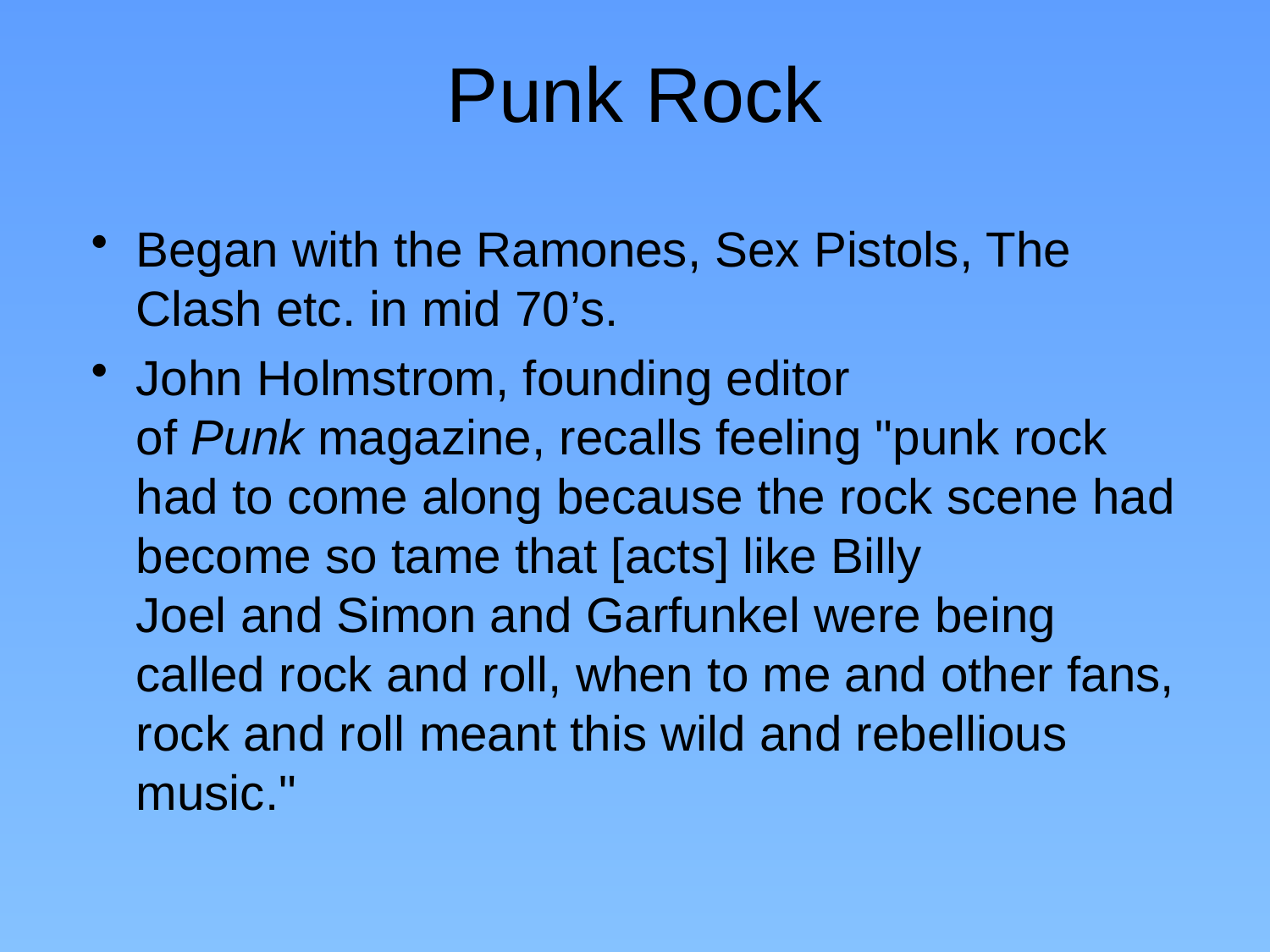

# Punk Rock
Began with the Ramones, Sex Pistols, The Clash etc. in mid 70’s.
John Holmstrom, founding editor of Punk magazine, recalls feeling "punk rock had to come along because the rock scene had become so tame that [acts] like Billy Joel and Simon and Garfunkel were being called rock and roll, when to me and other fans, rock and roll meant this wild and rebellious music."